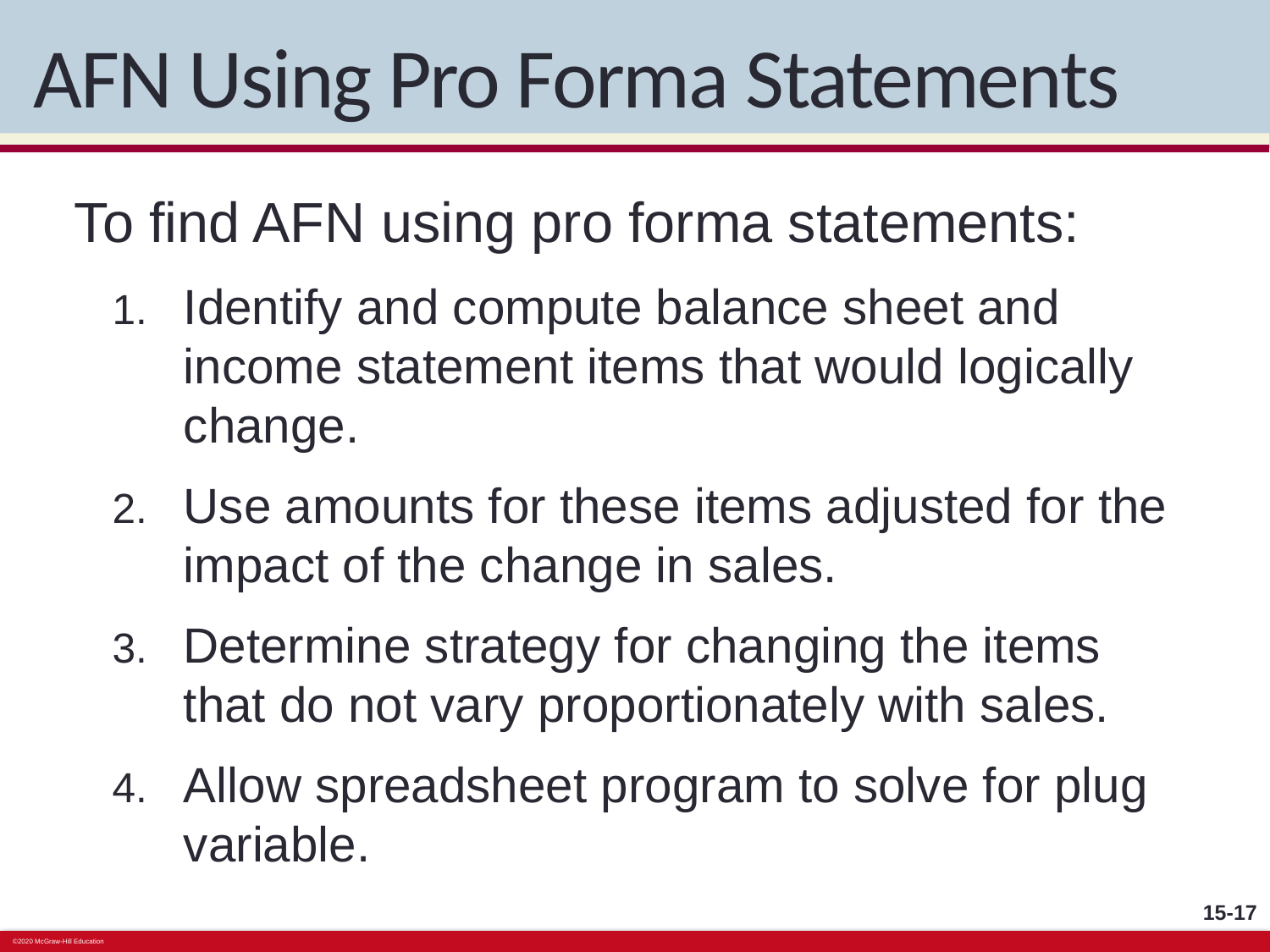

# AFN Using Pro Forma Statements
To find AFN using pro forma statements:
Identify and compute balance sheet and income statement items that would logically change.
Use amounts for these items adjusted for the impact of the change in sales.
Determine strategy for changing the items that do not vary proportionately with sales.
Allow spreadsheet program to solve for plug variable.